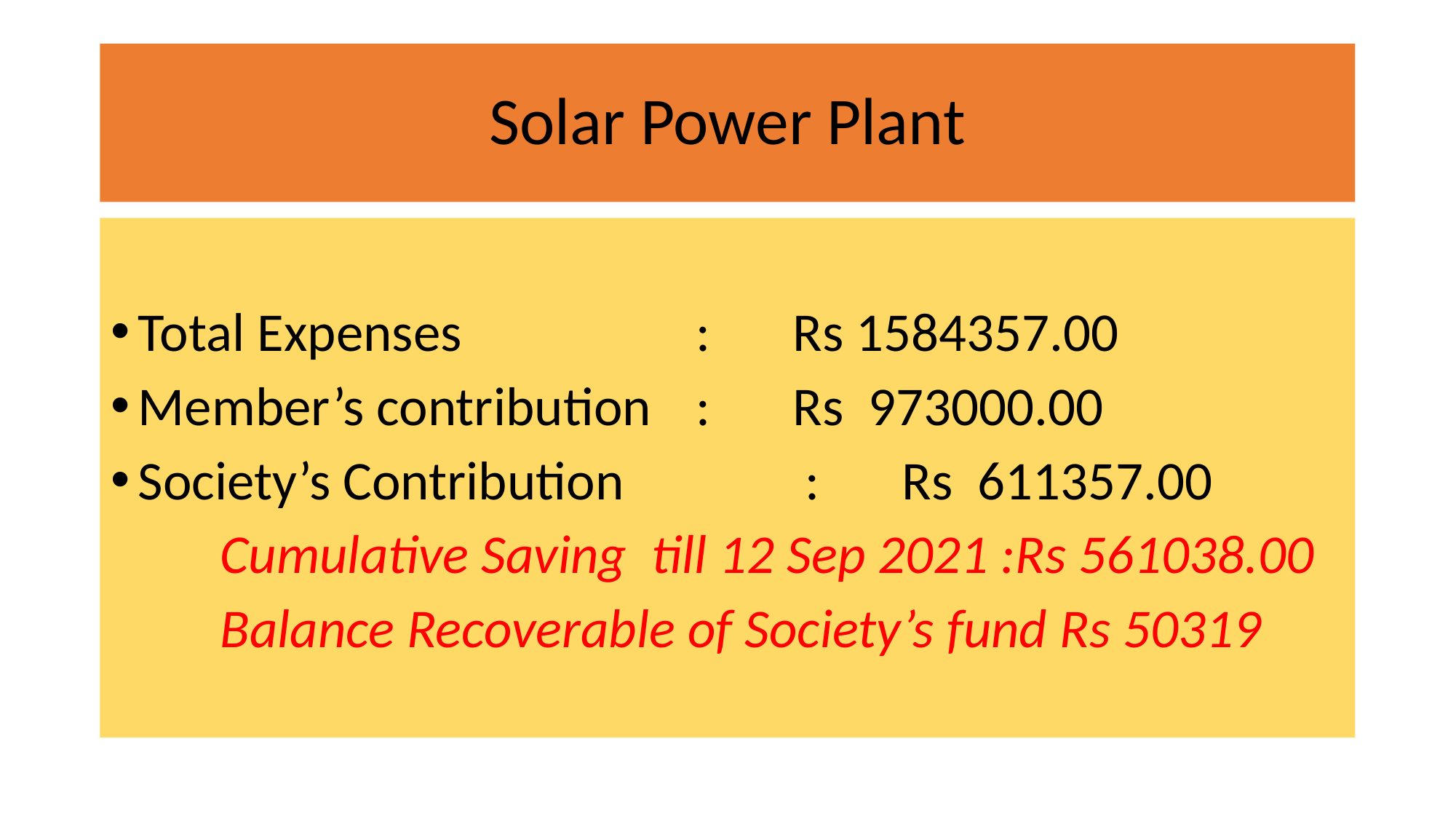

# Solar Power Plant

Total Expenses		   	 :	Rs 1584357.00
Member’s contribution  	 :	Rs  973000.00
Society’s Contribution		 : 	Rs  611357.00
	Cumulative Saving  till 12 Sep 2021 :Rs 561038.00
	Balance Recoverable of Society’s fund Rs 50319